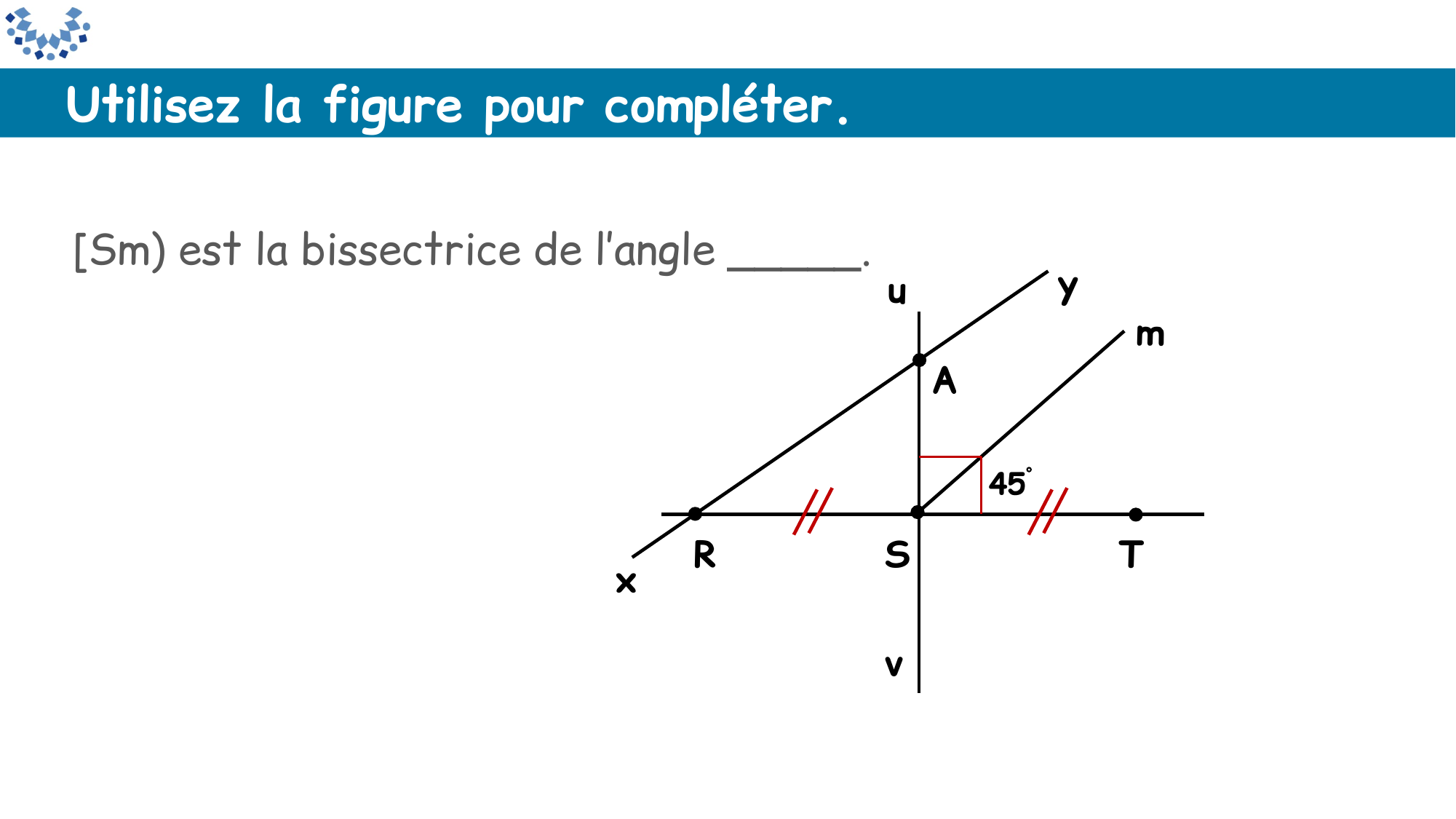

Utilisez la figure pour compléter.
[Sm) est la bissectrice de l’angle _____.
y
m

45°

S
T
R
x
v
u
A